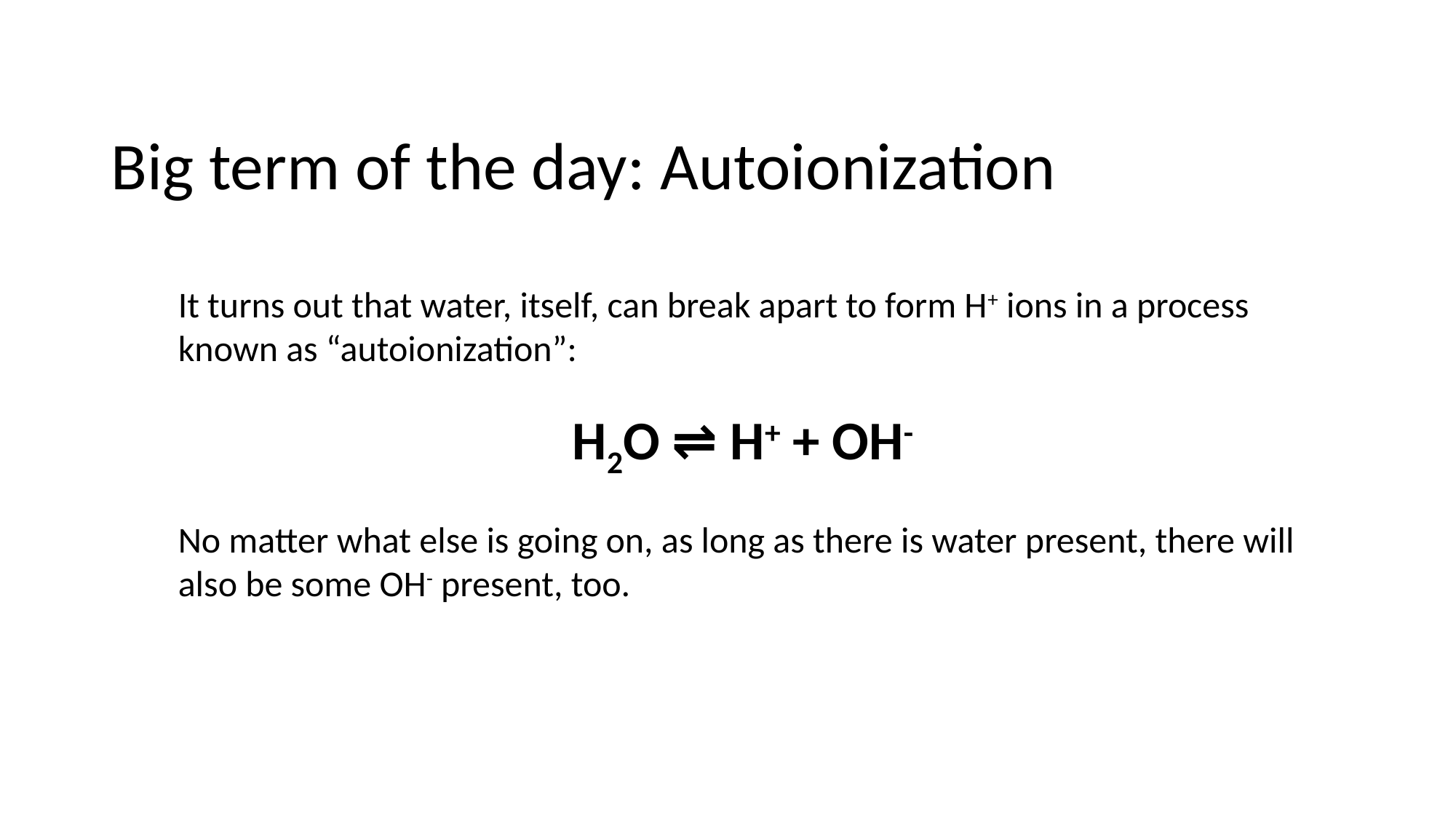

# Big term of the day: Autoionization
It turns out that water, itself, can break apart to form H+ ions in a process known as “autoionization”:

H2O ⇌ H+ + OH-

No matter what else is going on, as long as there is water present, there will also be some OH- present, too.